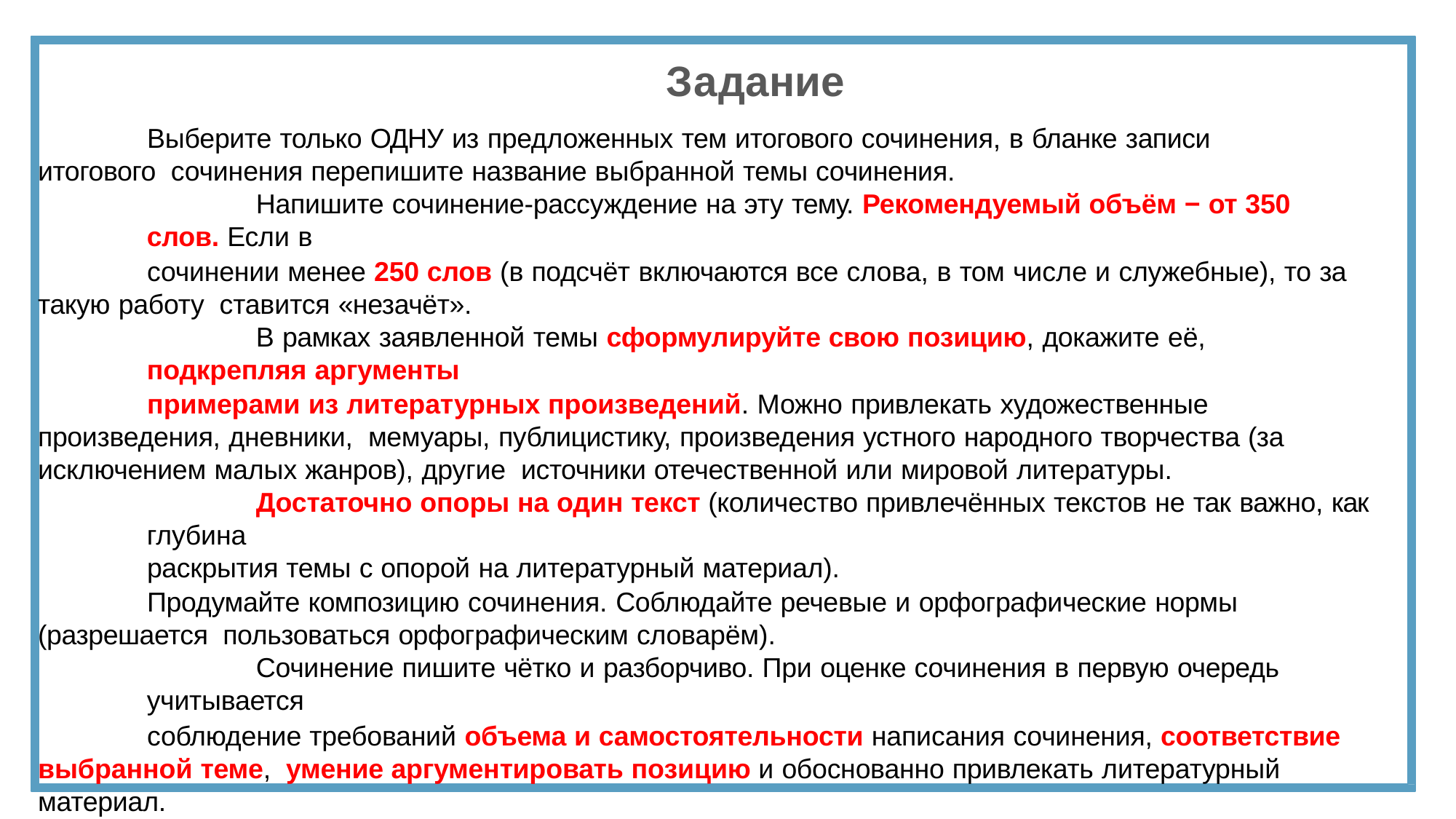

# Задание
Выберите только ОДНУ из предложенных тем итогового сочинения, в бланке записи итогового  сочинения перепишите название выбранной темы сочинения.
Напишите сочинение-рассуждение на эту тему. Рекомендуемый объём − от 350 слов. Если в
сочинении менее 250 слов (в подсчёт включаются все слова, в том числе и служебные), то за такую работу  ставится «незачёт».
В рамках заявленной темы сформулируйте свою позицию, докажите её, подкрепляя аргументы
примерами из литературных произведений. Можно привлекать художественные произведения, дневники,  мемуары, публицистику, произведения устного народного творчества (за исключением малых жанров), другие  источники отечественной или мировой литературы.
Достаточно опоры на один текст (количество привлечённых текстов не так важно, как глубина
раскрытия темы с опорой на литературный материал).
Продумайте композицию сочинения. Соблюдайте речевые и орфографические нормы (разрешается  пользоваться орфографическим словарём).
Сочинение пишите чётко и разборчиво. При оценке сочинения в первую очередь учитывается
соблюдение требований объема и самостоятельности написания сочинения, соответствие выбранной теме,  умение аргументировать позицию и обоснованно привлекать литературный материал.